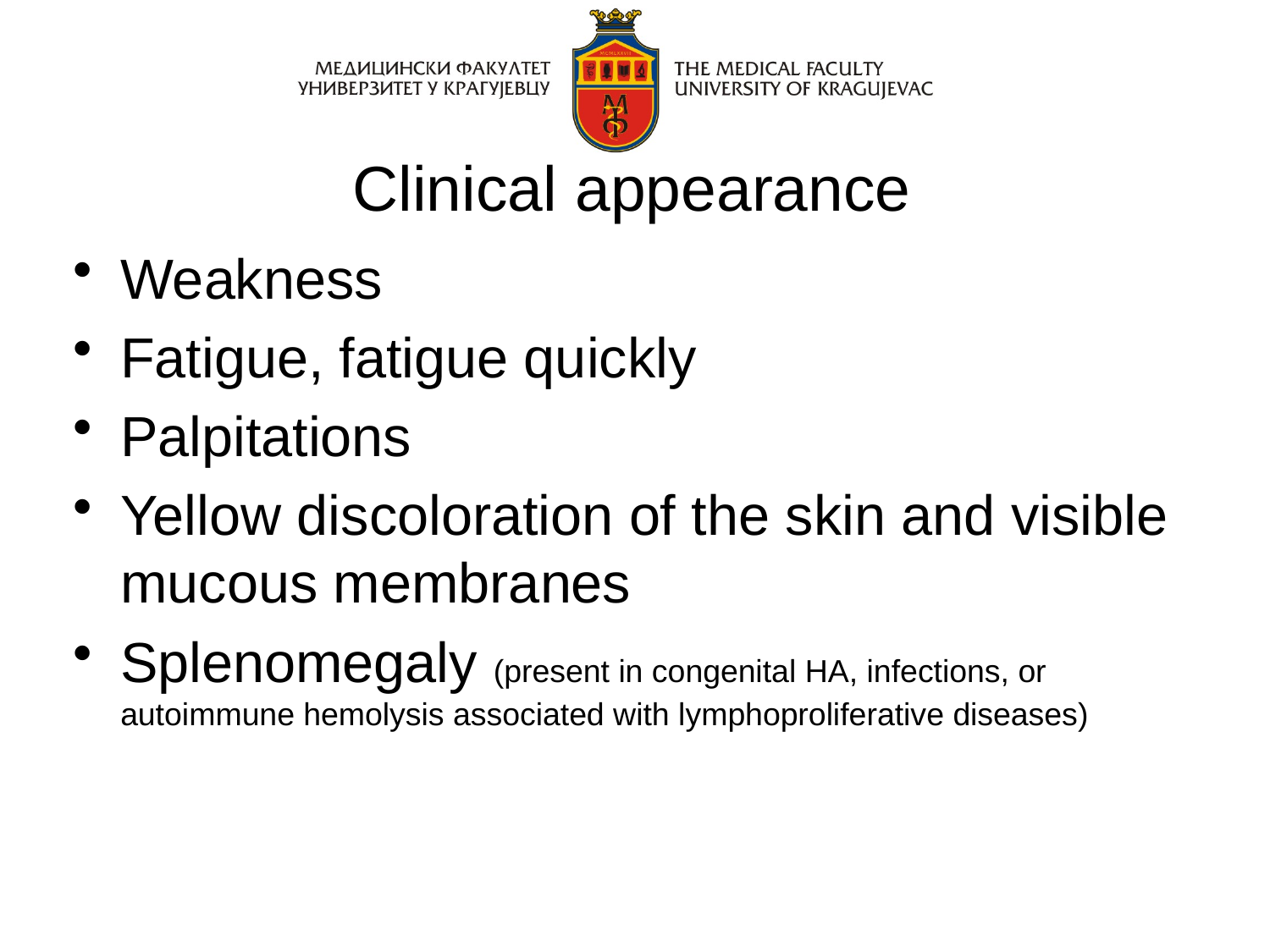

# Clinical appearance
Weakness
Fatigue, fatigue quickly
Palpitations
Yellow discoloration of the skin and visible mucous membranes
Splenomegaly (present in congenital HA, infections, or autoimmune hemolysis associated with lymphoproliferative diseases)